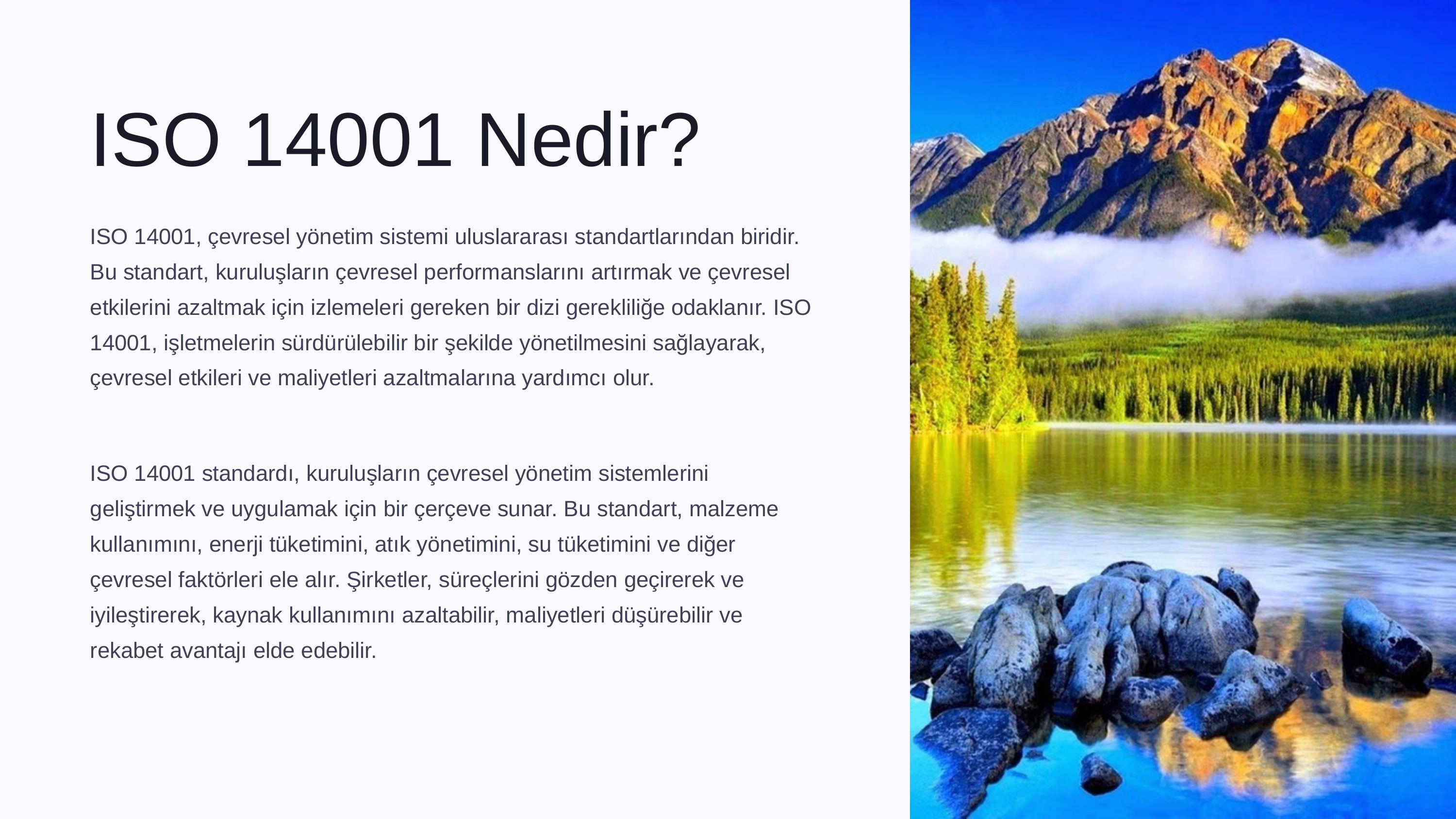

ISO 14001 Nedir?
ISO 14001, çevresel yönetim sistemi uluslararası standartlarından biridir. Bu standart, kuruluşların çevresel performanslarını artırmak ve çevresel etkilerini azaltmak için izlemeleri gereken bir dizi gerekliliğe odaklanır. ISO 14001, işletmelerin sürdürülebilir bir şekilde yönetilmesini sağlayarak, çevresel etkileri ve maliyetleri azaltmalarına yardımcı olur.
ISO 14001 standardı, kuruluşların çevresel yönetim sistemlerini geliştirmek ve uygulamak için bir çerçeve sunar. Bu standart, malzeme kullanımını, enerji tüketimini, atık yönetimini, su tüketimini ve diğer çevresel faktörleri ele alır. Şirketler, süreçlerini gözden geçirerek ve iyileştirerek, kaynak kullanımını azaltabilir, maliyetleri düşürebilir ve rekabet avantajı elde edebilir.